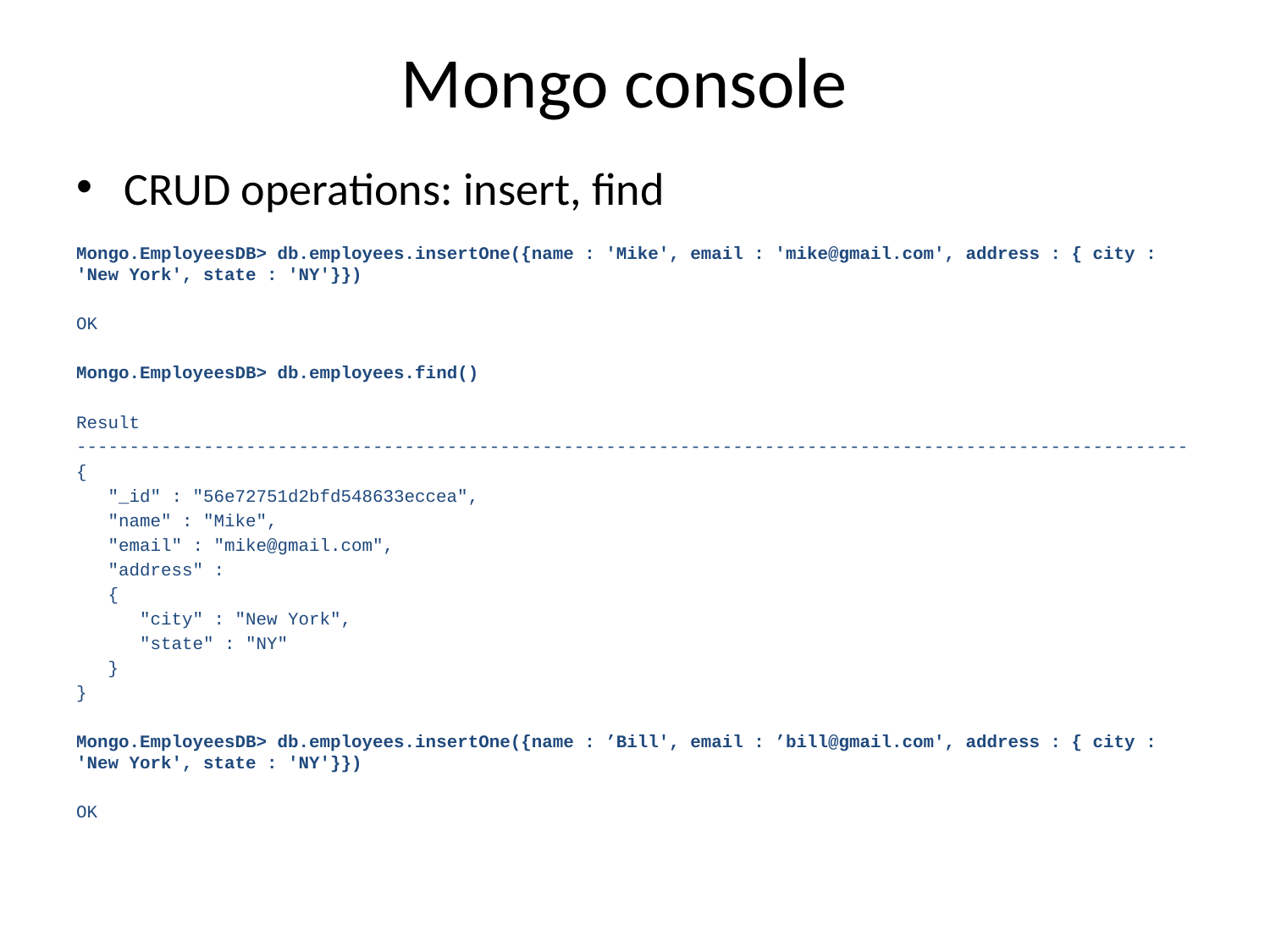

# Mongo console
CRUD operations: insert, find

Mongo.EmployeesDB> db.employees.insertOne({name : 'Mike', email : 'mike@gmail.com', address : { city : 'New York', state : 'NY'}})

OK

Mongo.EmployeesDB> db.employees.find()

Result
---------------------------------------------------------------------------------------------------------
{
   "_id" : "56e72751d2bfd548633eccea",
   "name" : "Mike",
   "email" : "mike@gmail.com",
   "address" :
   {
      "city" : "New York",
      "state" : "NY"
   }
}

Mongo.EmployeesDB> db.employees.insertOne({name : ’Bill', email : ’bill@gmail.com', address : { city : 'New York', state : 'NY'}})

OK